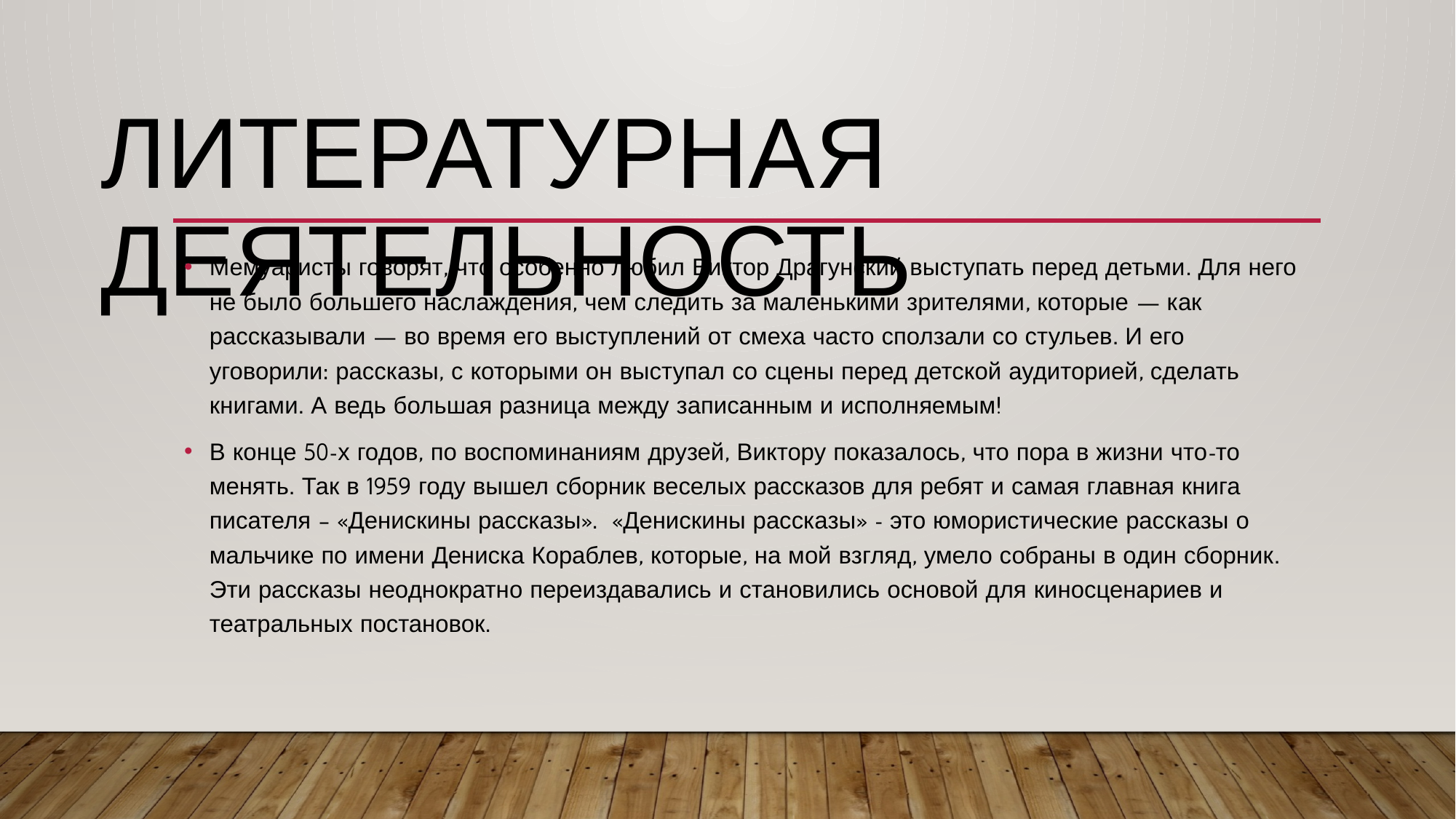

# Литературная деятельность
Мемуаристы говорят, что особенно любил Виктор Драгунский выступать перед детьми. Для него не было большего наслаждения, чем следить за маленькими зрителями, которые — как рассказывали — во время его выступлений от смеха часто сползали со стульев. И его уговорили: рассказы, с которыми он выступал со сцены перед детской аудиторией, сделать книгами. А ведь большая разница между записанным и исполняемым!
В конце 50-х годов, по воспоминаниям друзей, Виктору показалось, что пора в жизни что-то менять. Так в 1959 году вышел сборник веселых рассказов для ребят и самая главная книга писателя – «Денискины рассказы».  «Денискины рассказы» - это юмористические рассказы о мальчике по имени Дениска Кораблев, которые, на мой взгляд, умело собраны в один сборник. Эти рассказы неоднократно переиздавались и становились основой для киносценариев и театральных постановок.